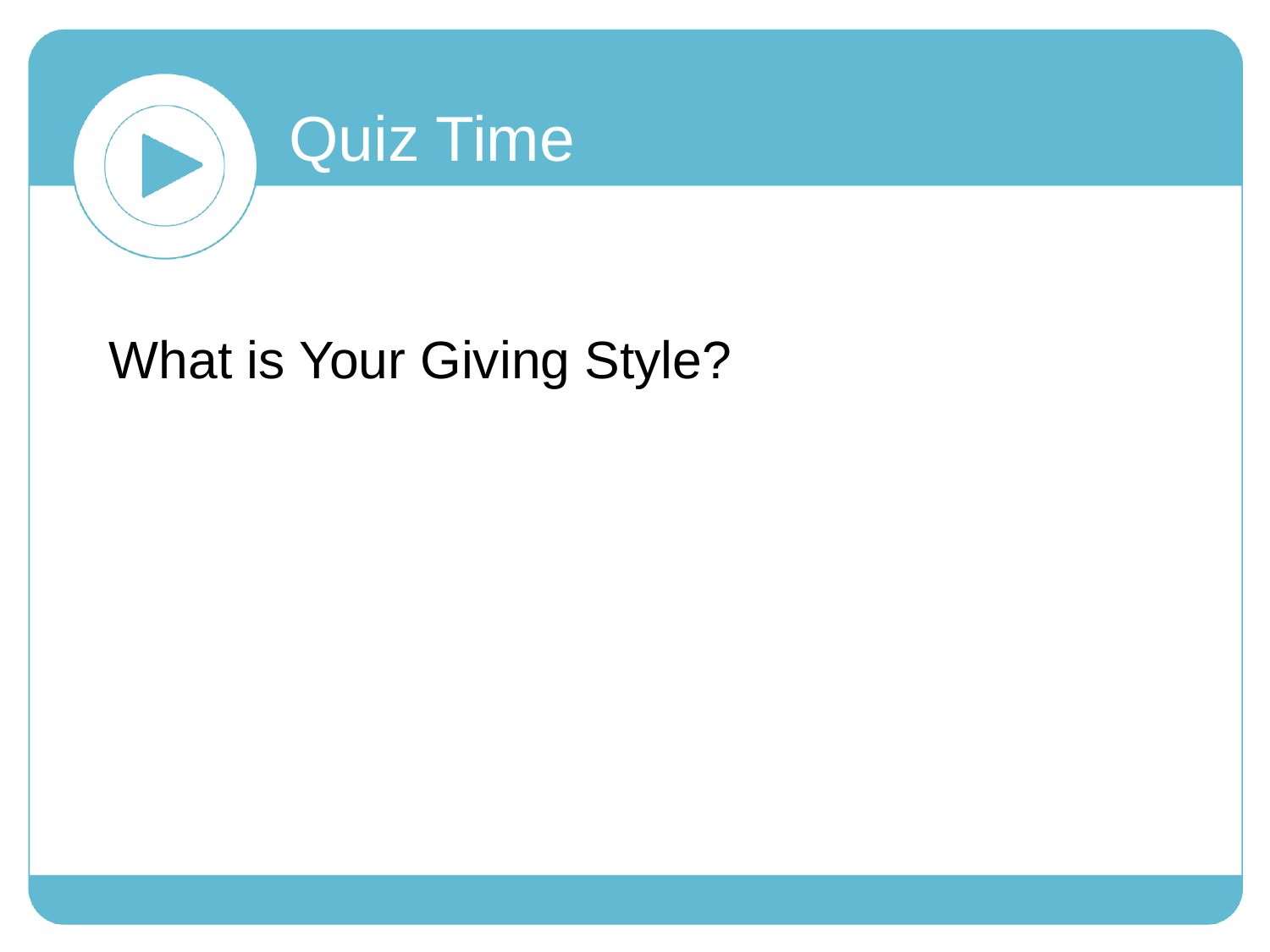

Quiz Time
What is Your Giving Style?